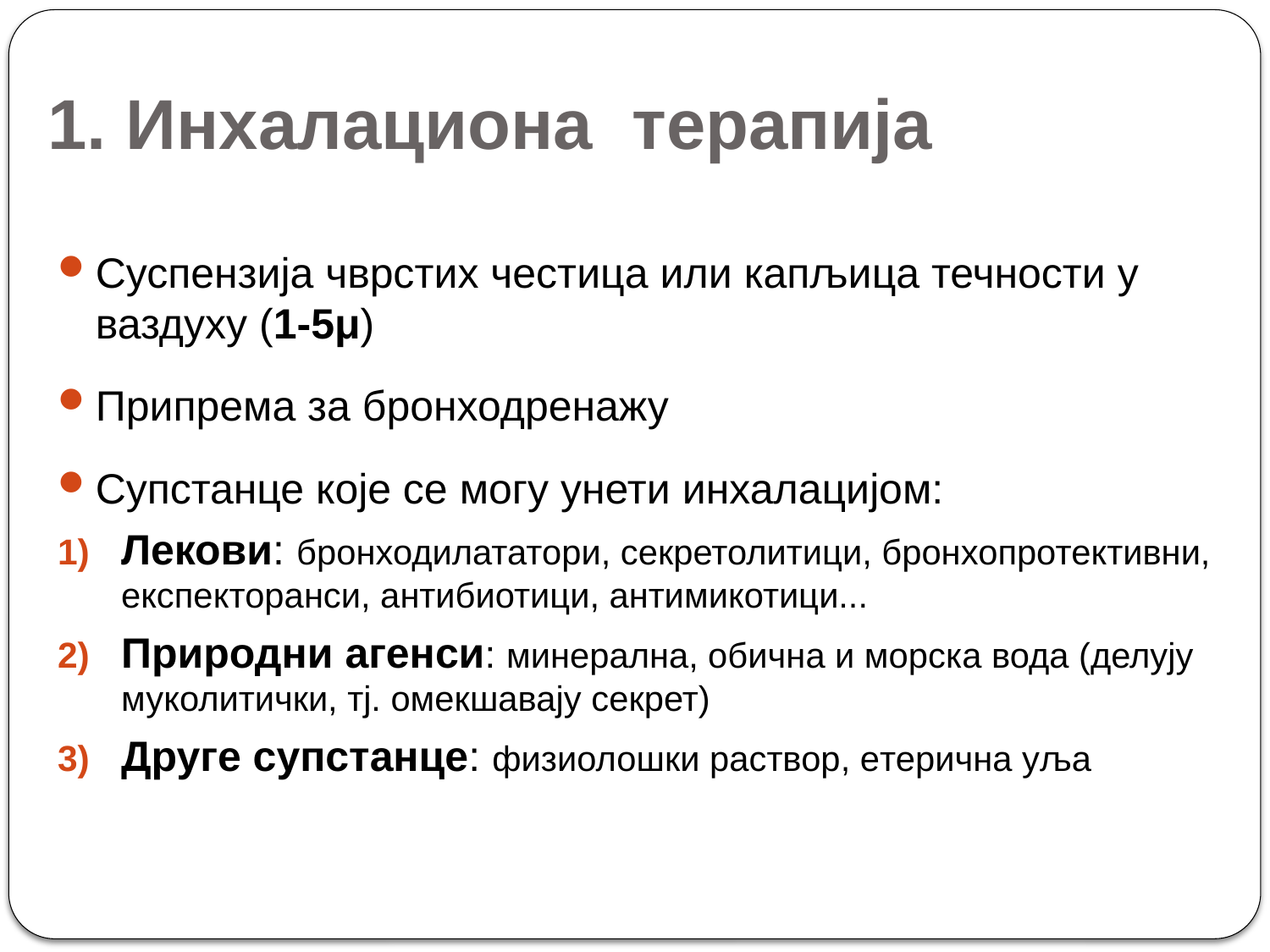

# 1. Инхалациона  терапија
Суспензија чврстих честица или капљица течности у ваздуху (1-5μ)
Припрема за бронходренажу
Супстанце које се могу унети инхалацијом:
Лекови: бронходилататори, секретолитици, бронхопротективни, експекторанси, антибиотици, антимикотици...
Природни агенси: минерална, обична и морска вода (делују муколитички, тј. омекшавају секрет)
Друге супстанце: физиолошки раствор, етерична уља

53